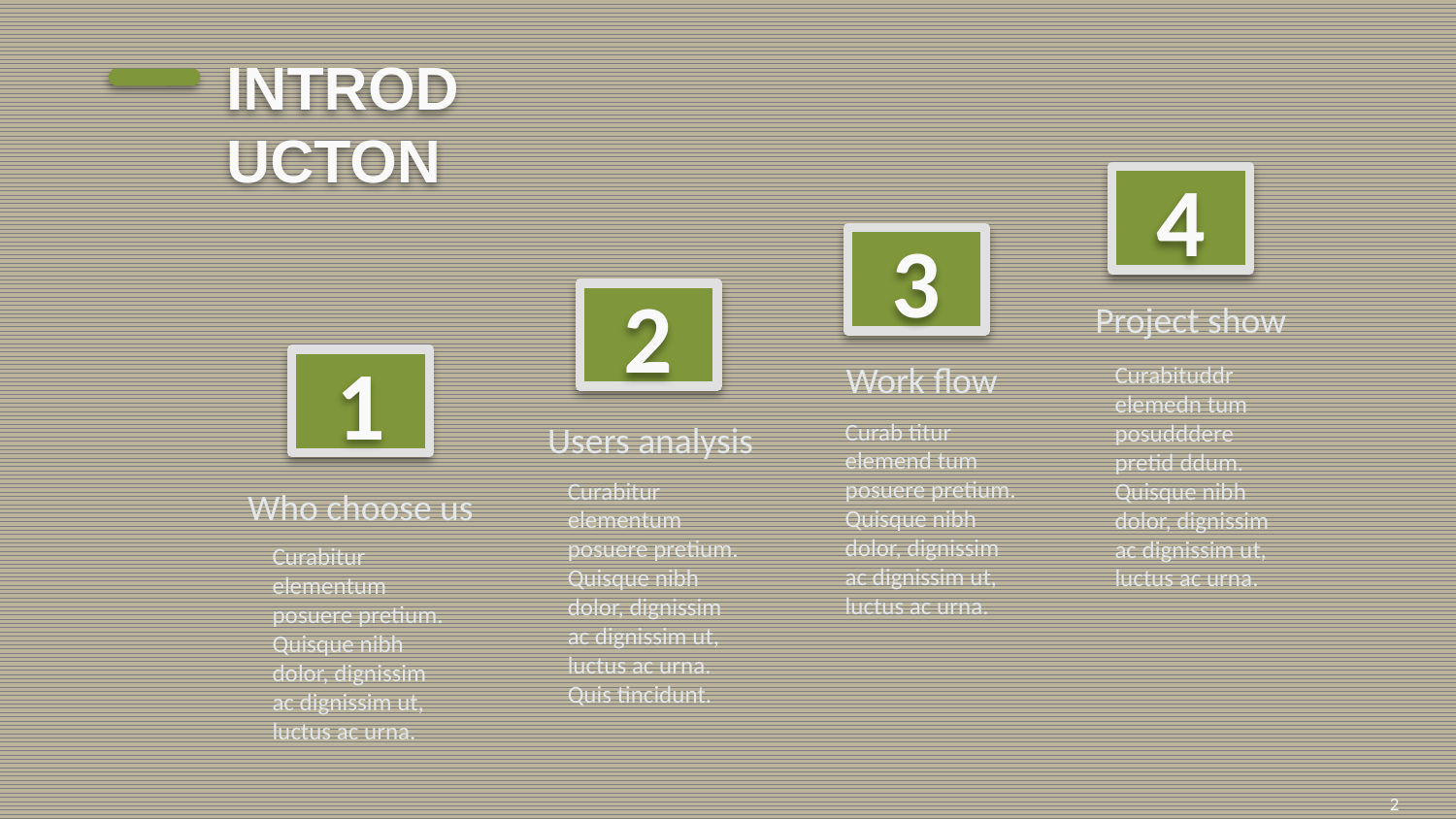

INTRODUCTON

4

3

2

Project show
1

Work flow
Curabituddr elemedn tum posudddere pretid ddum. Quisque nibh dolor, dignissim ac dignissim ut, luctus ac urna.
Curab titur elemend tum posuere pretium. Quisque nibh dolor, dignissim ac dignissim ut, luctus ac urna.
Users analysis
Curabitur elementum posuere pretium. Quisque nibh dolor, dignissim ac dignissim ut, luctus ac urna.
Quis tincidunt.
Who choose us
Curabitur elementum posuere pretium. Quisque nibh dolor, dignissim ac dignissim ut, luctus ac urna.